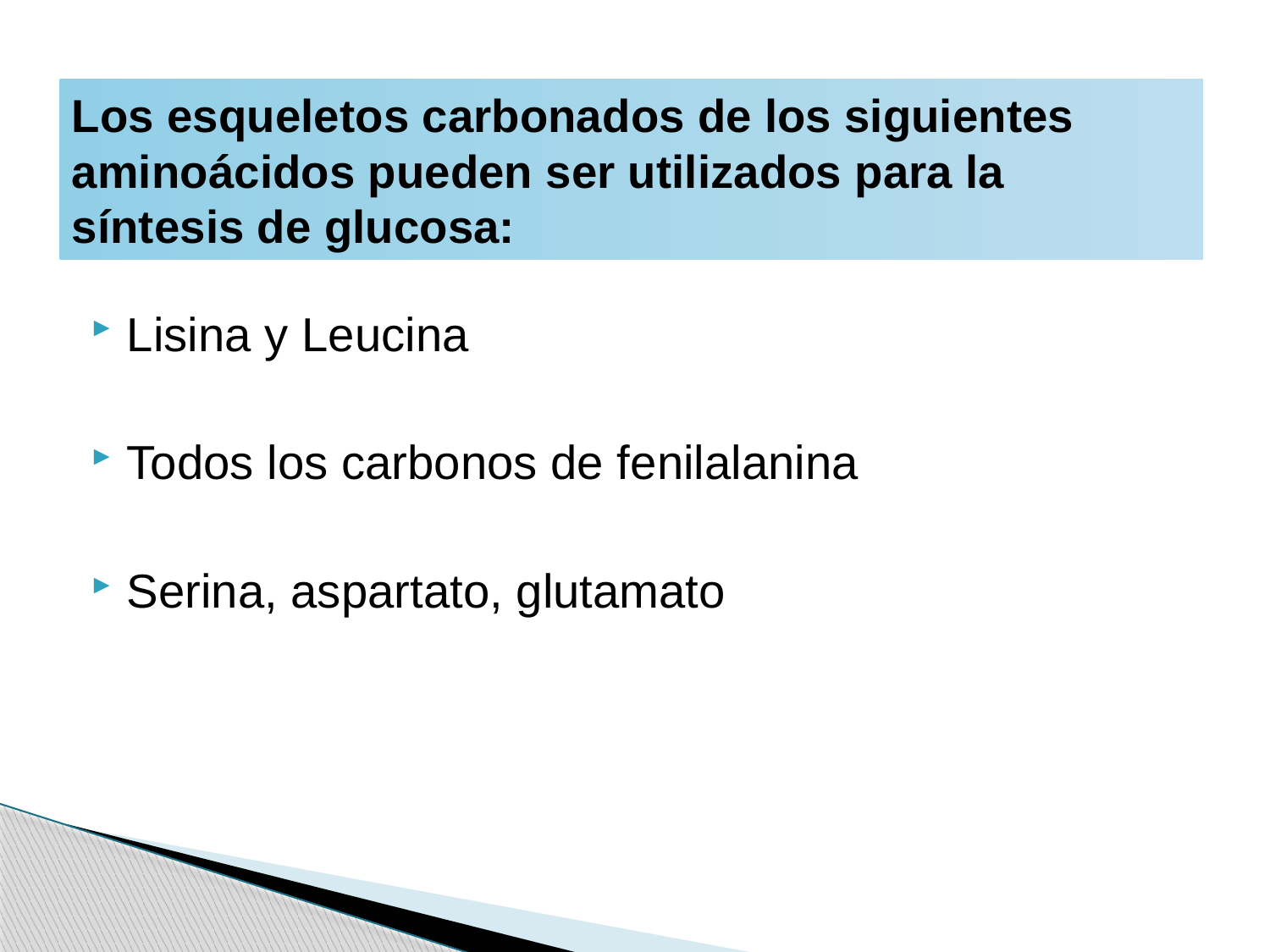

# Los esqueletos carbonados de los siguientes aminoácidos pueden ser utilizados para la síntesis de glucosa:
Lisina y Leucina

Todos los carbonos de fenilalanina

Serina, aspartato, glutamato